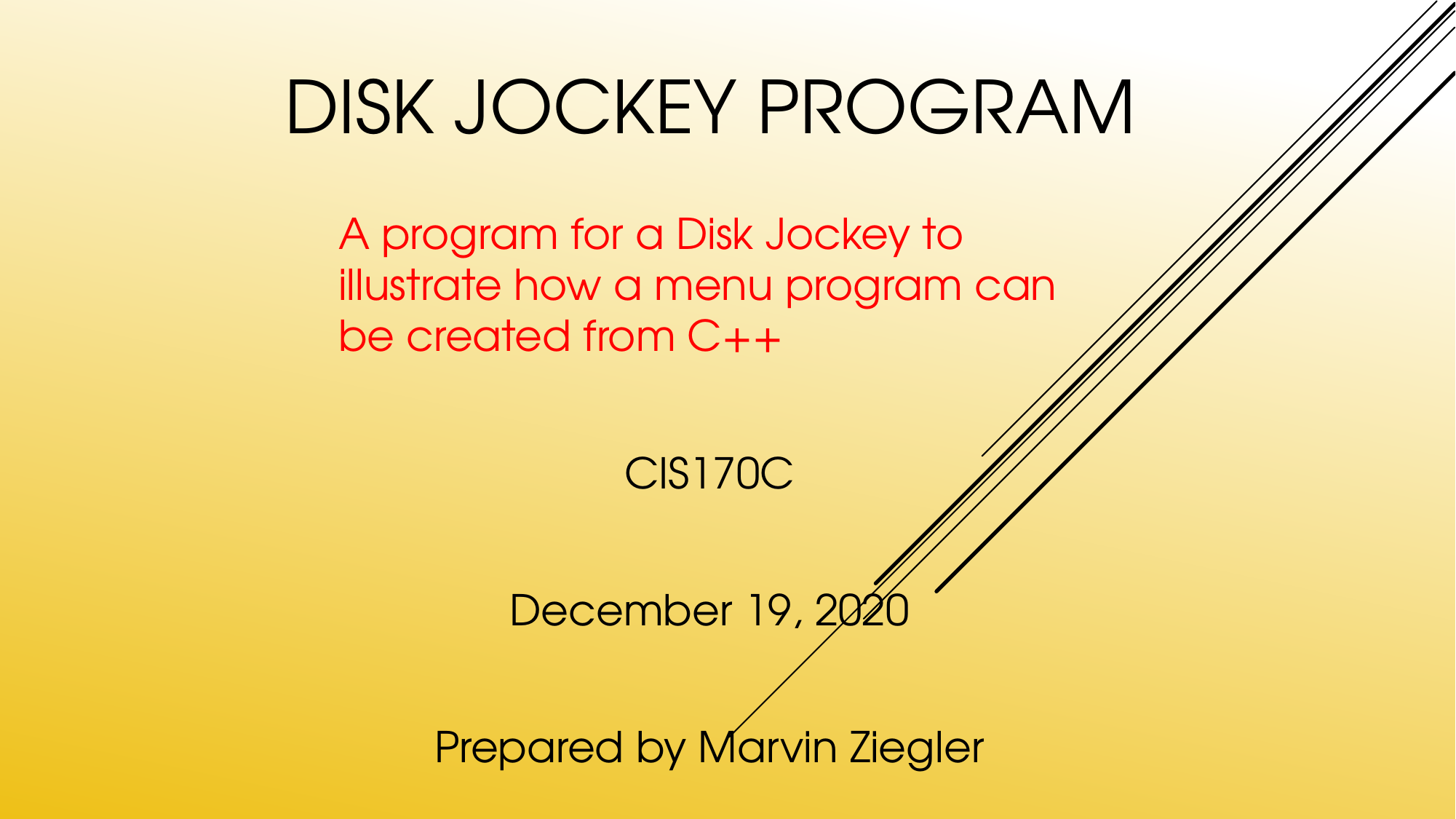

# Disk Jockey Program
A program for a Disk Jockey to illustrate how a menu program can be created from C++

CIS170C

December 19, 2020

Prepared by Marvin Ziegler